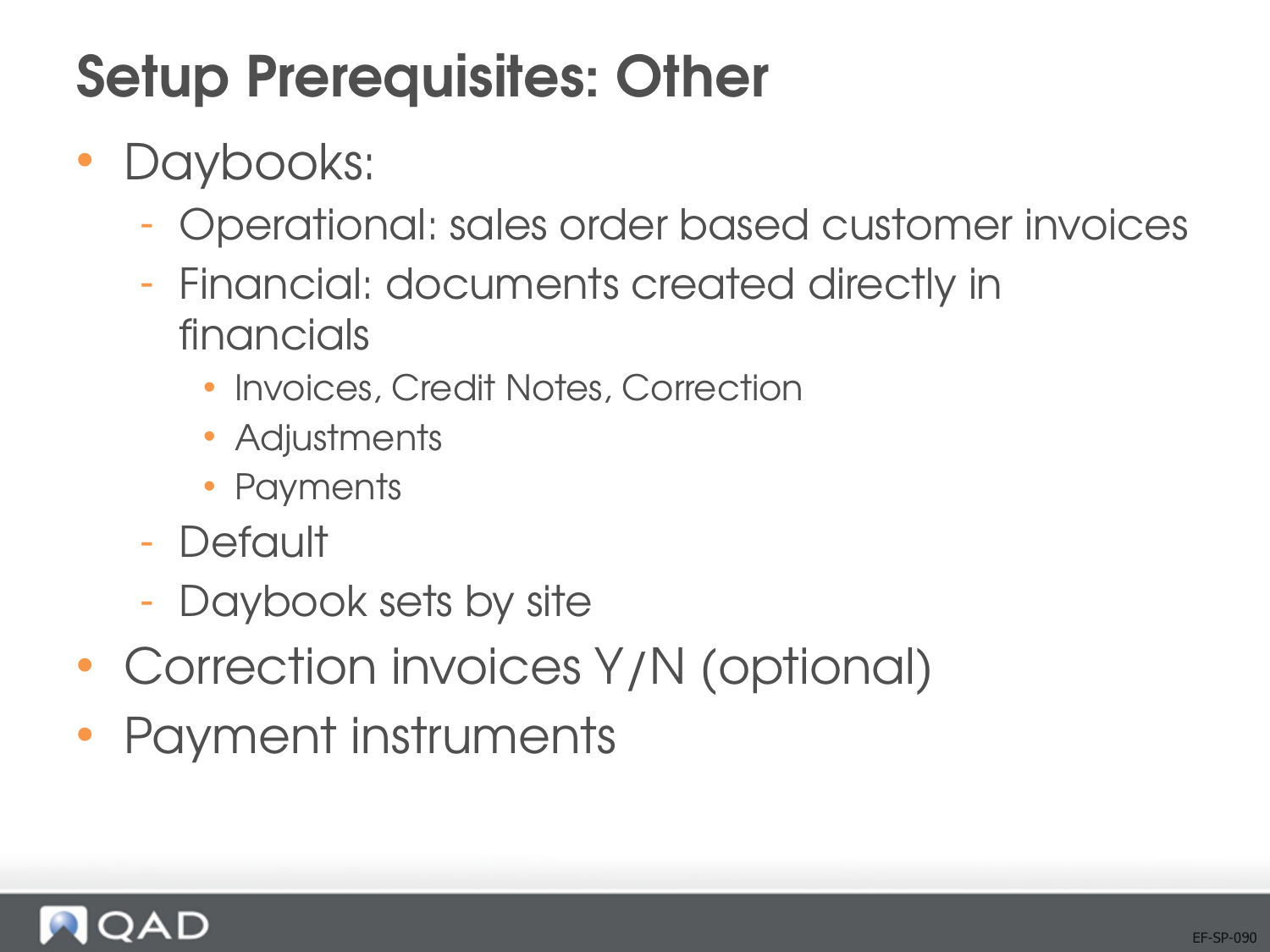

# Setup Prerequisites: Other
Daybooks:
Operational: sales order based customer invoices
Financial: documents created directly in financials
Invoices, Credit Notes, Correction
Adjustments
Payments
Default
Daybook sets by site
Correction invoices Y/N (optional)
Payment instruments
EF-SP-090